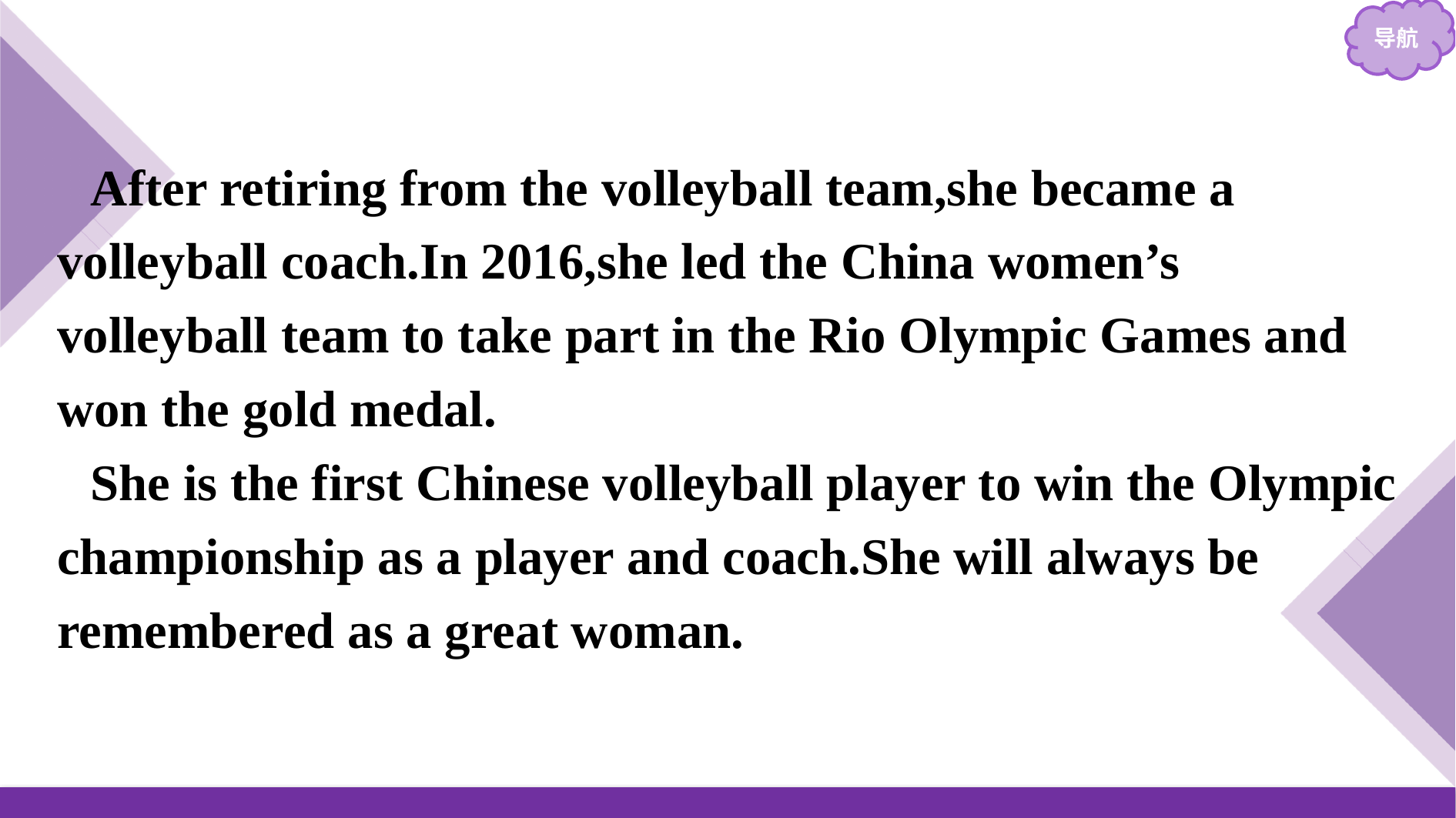

After retiring from the volleyball team,she became a volleyball coach.In 2016,she led the China women’s volleyball team to take part in the Rio Olympic Games and won the gold medal.
She is the first Chinese volleyball player to win the Olympic championship as a player and coach.She will always be remembered as a great woman.